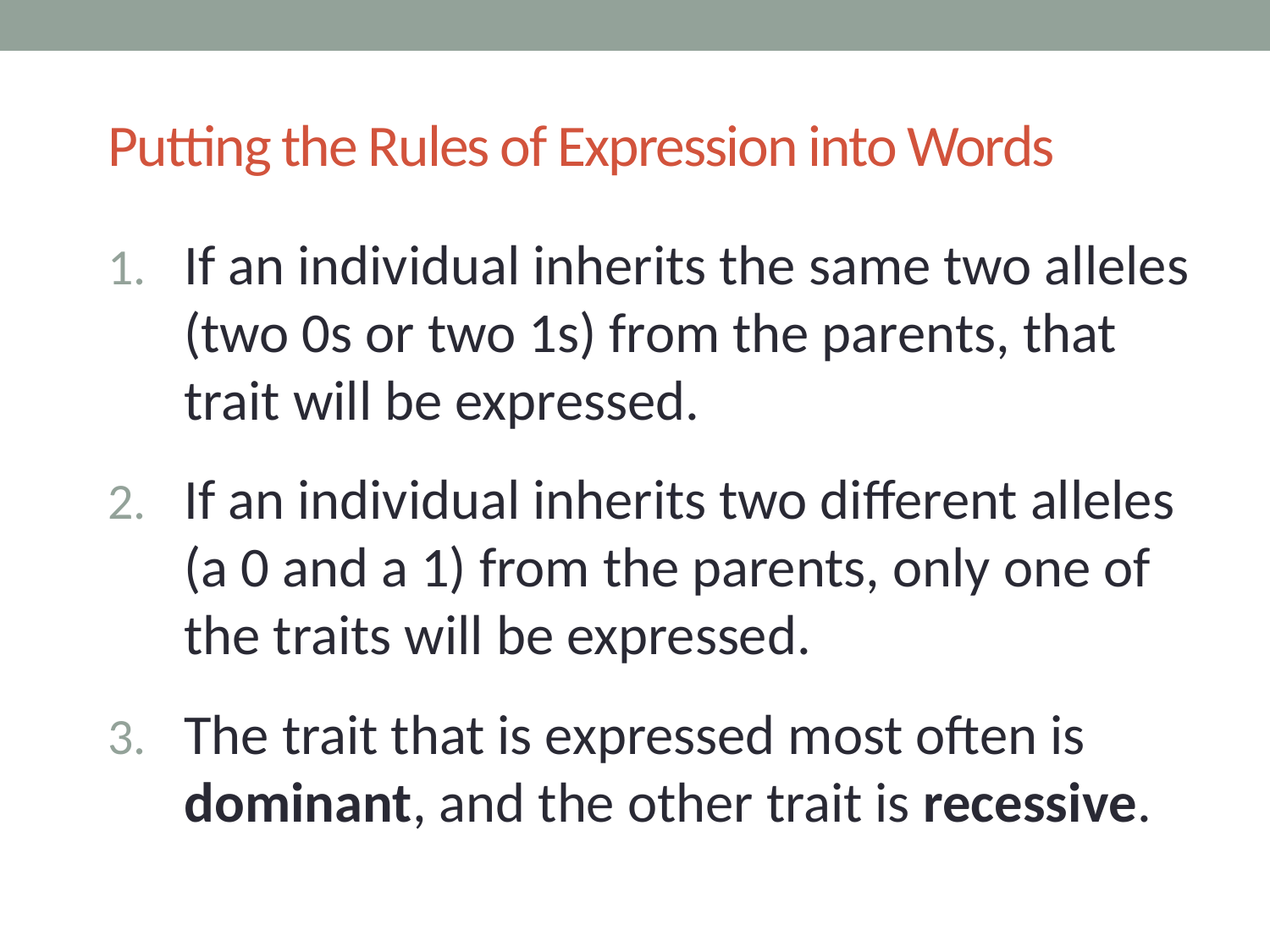

# Putting the Rules of Expression into Words
If an individual inherits the same two alleles (two 0s or two 1s) from the parents, that trait will be expressed.
If an individual inherits two different alleles (a 0 and a 1) from the parents, only one of the traits will be expressed.
The trait that is expressed most often is dominant, and the other trait is recessive.